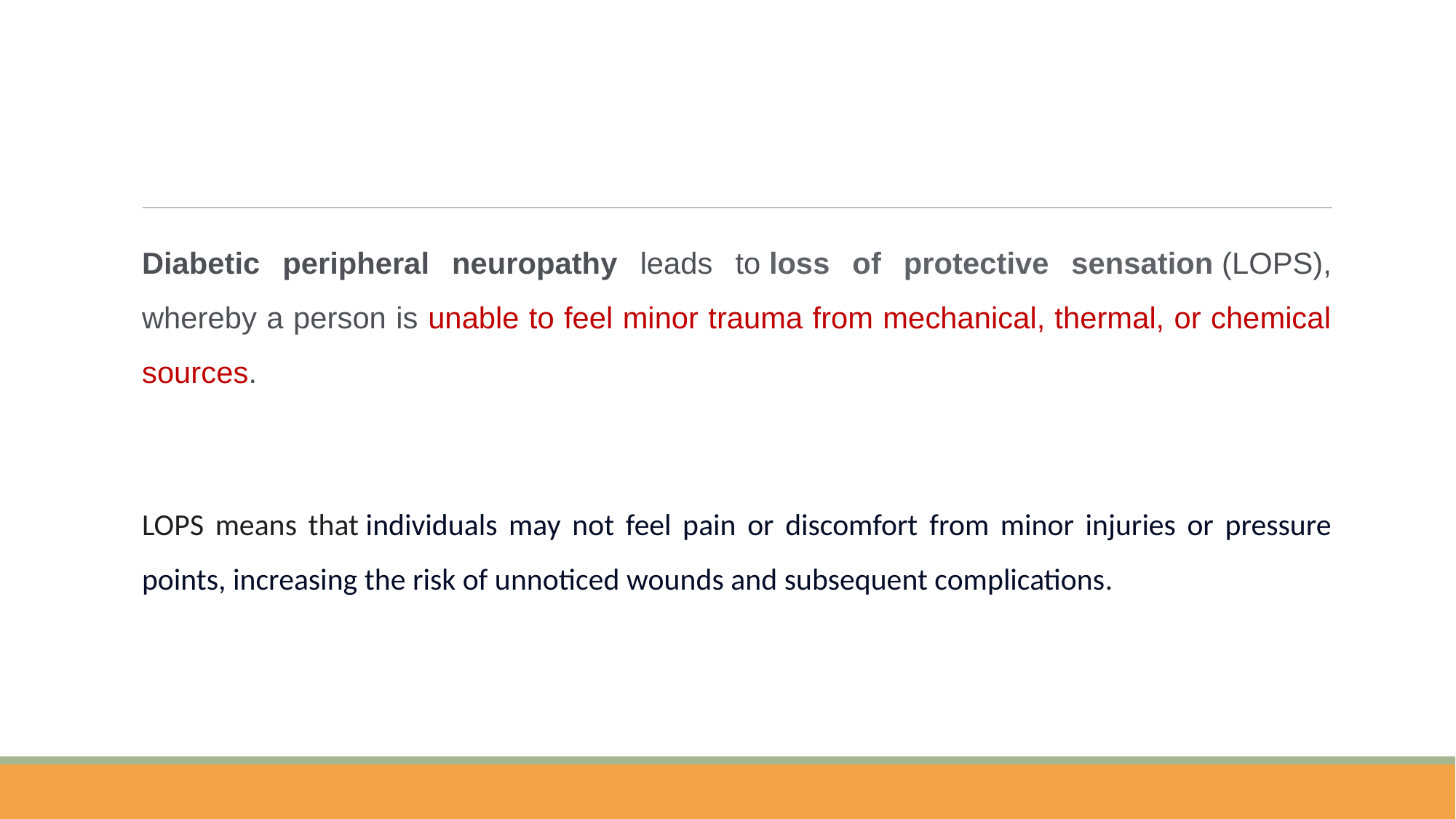

Diabetic peripheral neuropathy leads to loss of protective sensation (LOPS), whereby a person is unable to feel minor trauma from mechanical, thermal, or chemical sources.

LOPS means that individuals may not feel pain or discomfort from minor injuries or pressure points, increasing the risk of unnoticed wounds and subsequent complications.